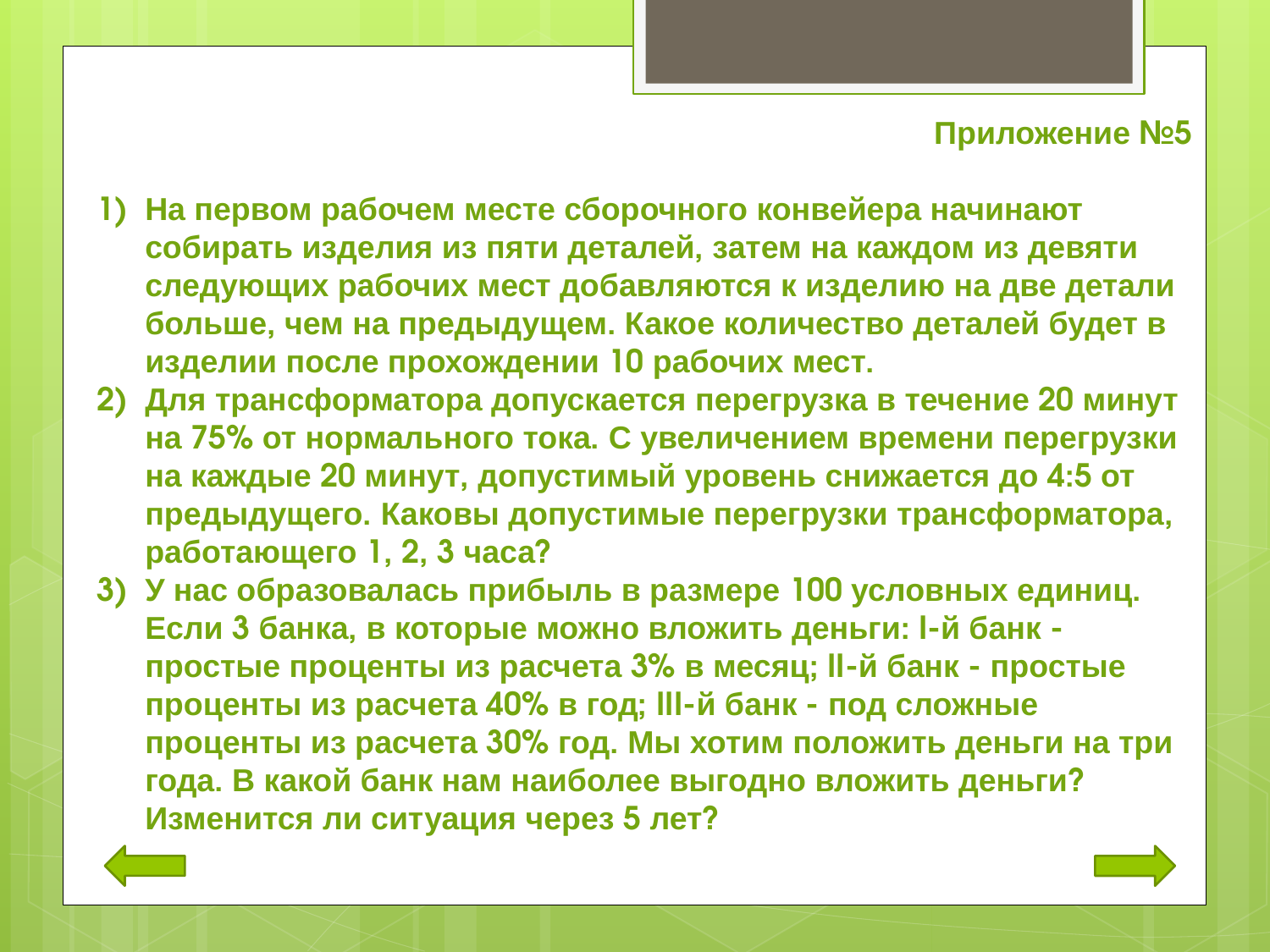

Приложение №5

На первом рабочем месте сборочного конвейера начинают собирать изделия из пяти деталей, затем на каждом из девяти следующих рабочих мест добавляются к изделию на две детали больше, чем на предыдущем. Какое количество деталей будет в изделии после прохождении 10 рабочих мест.
Для трансформатора допускается перегрузка в течение 20 минут на 75% от нормального тока. С увеличением времени перегрузки на каждые 20 минут, допустимый уровень снижается до 4:5 от предыдущего. Каковы допустимые перегрузки трансформатора, работающего 1, 2, 3 часа?
У нас образовалась прибыль в размере 100 условных единиц. Если 3 банка, в которые можно вложить деньги: I-й банк - простые проценты из расчета 3% в месяц; II-й банк - простые проценты из расчета 40% в год; III-й банк - под сложные проценты из расчета 30% год. Мы хотим положить деньги на три года. В какой банк нам наиболее выгодно вложить деньги? Изменится ли ситуация через 5 лет?